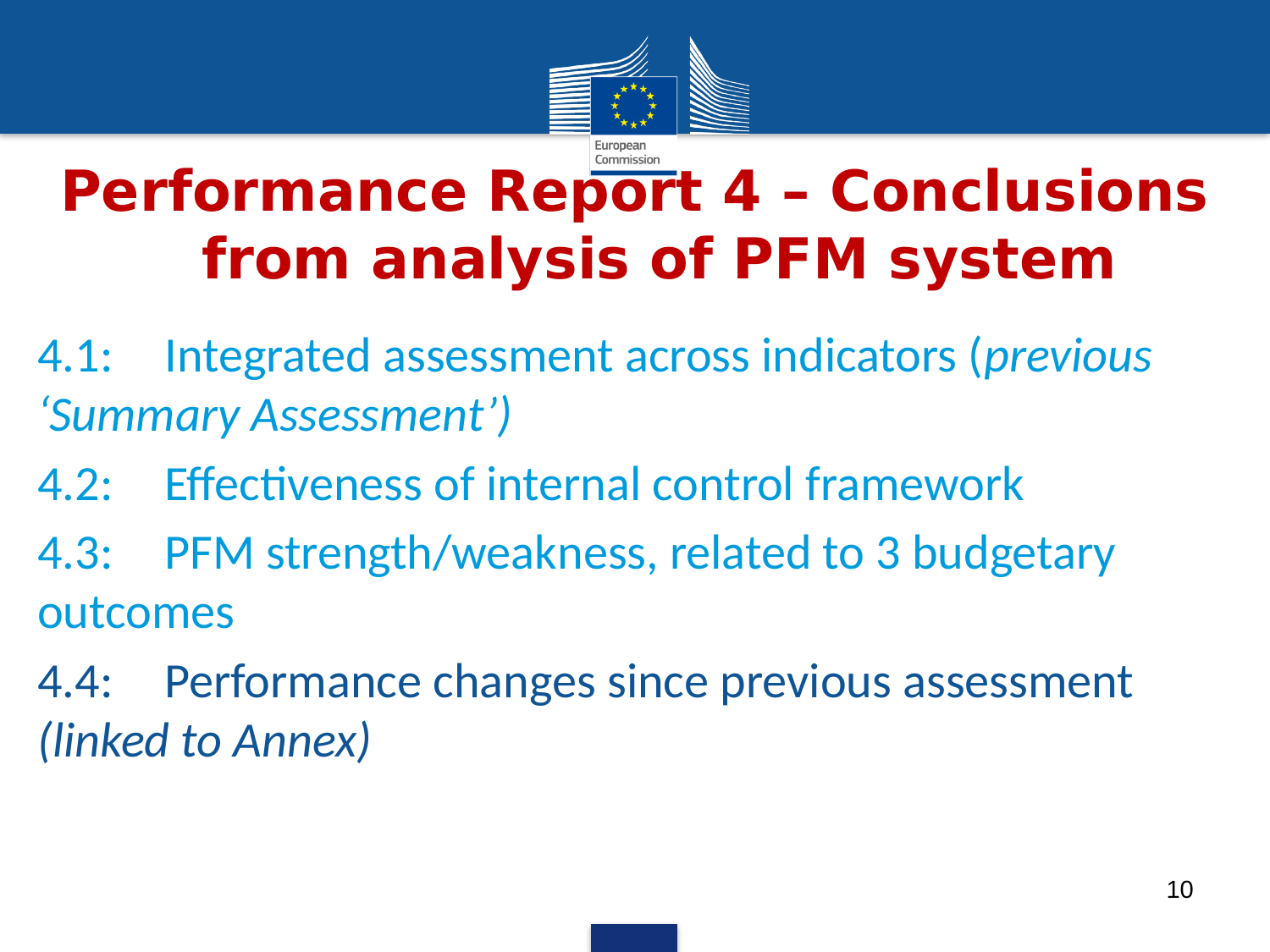

# Performance Report 4 – Conclusions from analysis of PFM system
4.1:	Integrated assessment across indicators (previous 	‘Summary Assessment’)
4.2:	Effectiveness of internal control framework
4.3: 	PFM strength/weakness, related to 3 budgetary 	outcomes
4.4: 	Performance changes since previous assessment 	(linked to Annex)
10